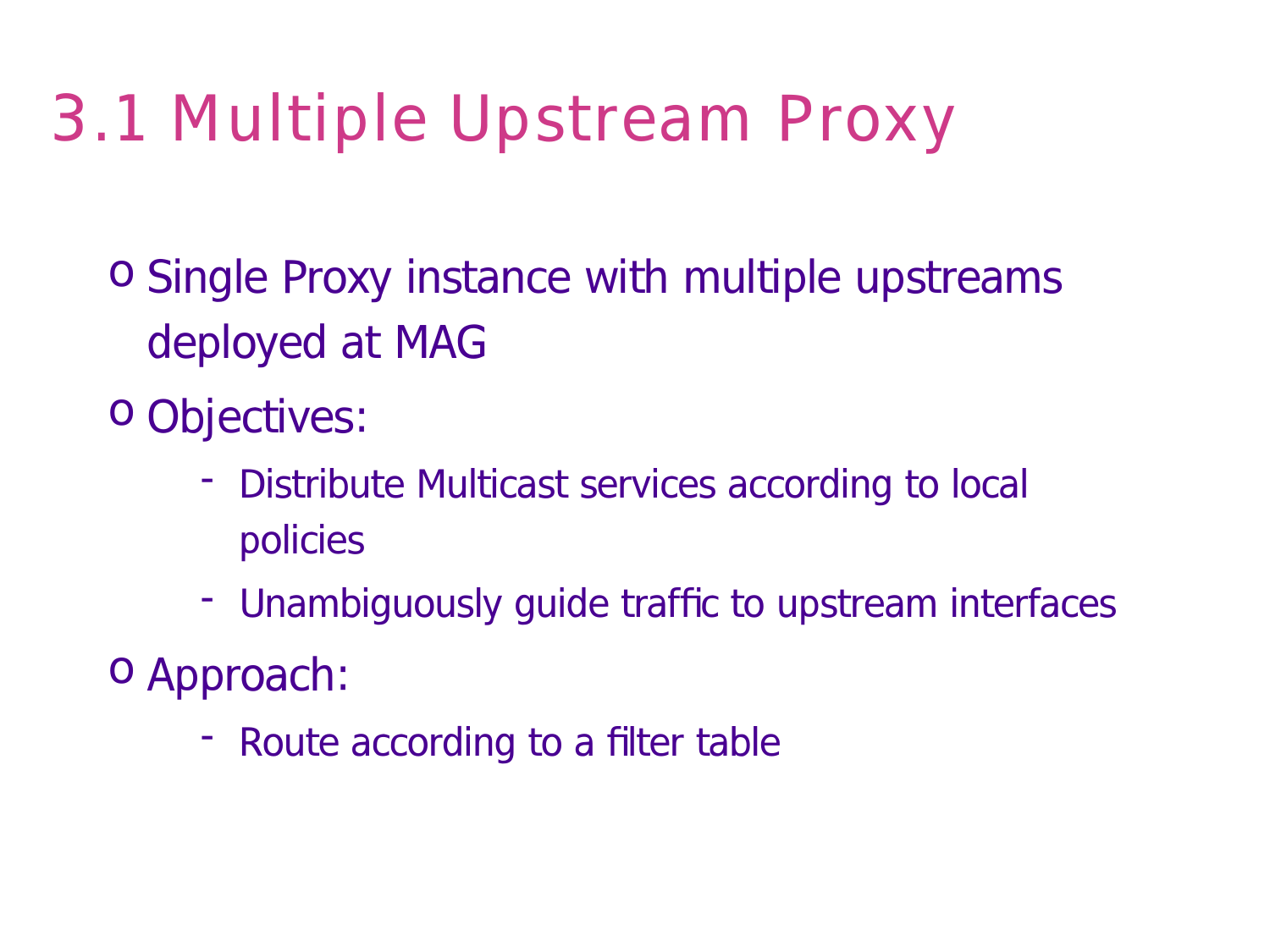

# 3.1 Multiple Upstream Proxy
Single Proxy instance with multiple upstreams deployed at MAG
Objectives:
Distribute Multicast services according to local policies
Unambiguously guide traffic to upstream interfaces
Approach:
Route according to a filter table